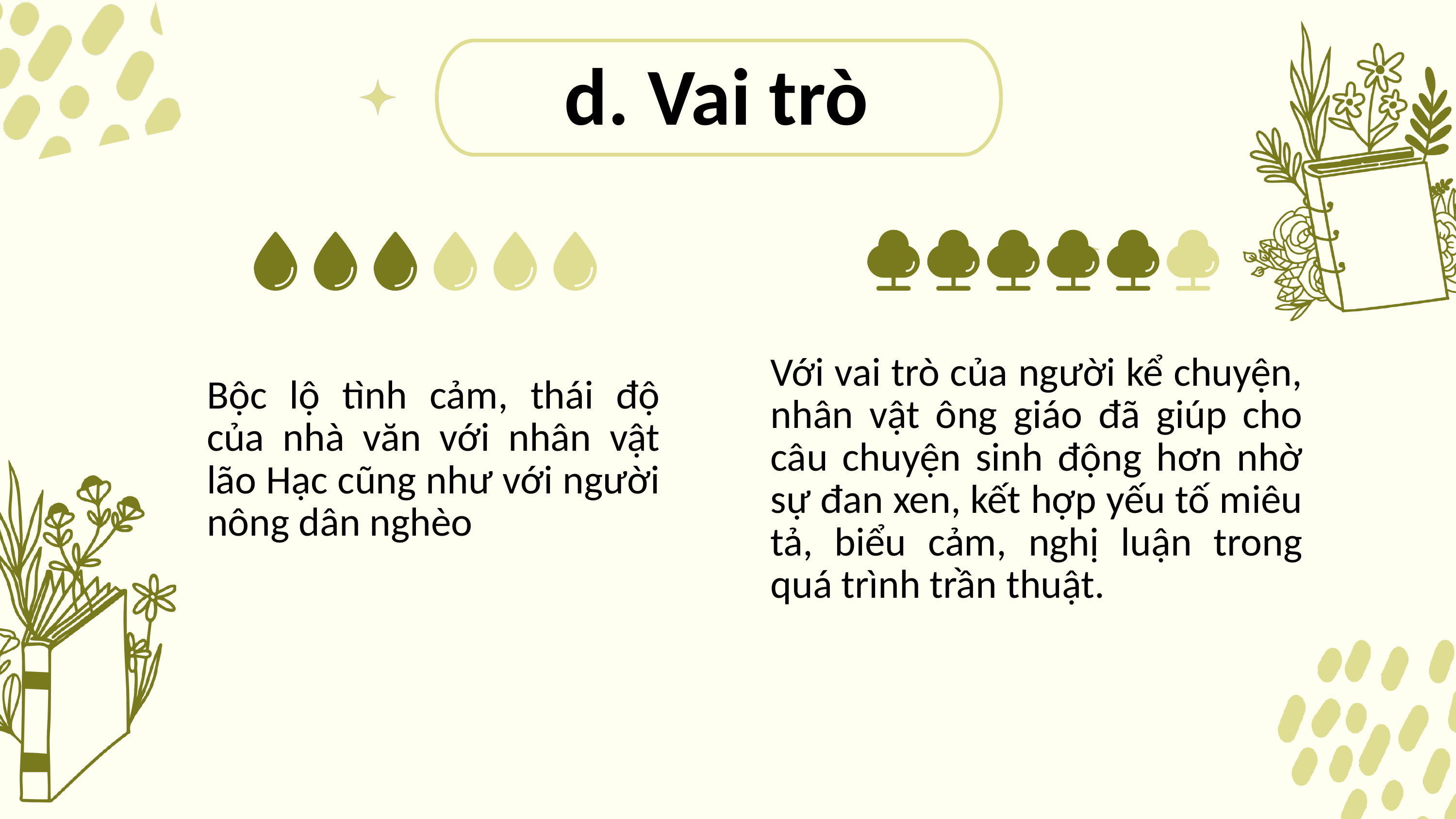

d. Vai trò

Với vai trò của người kể chuyện, nhân vật ông giáo đã giúp cho câu chuyện sinh động hơn nhờ sự đan xen, kết hợp yếu tố miêu tả, biểu cảm, nghị luận trong quá trình trần thuật.
Bộc lộ tình cảm, thái độ của nhà văn với nhân vật lão Hạc cũng như với người nông dân nghèo